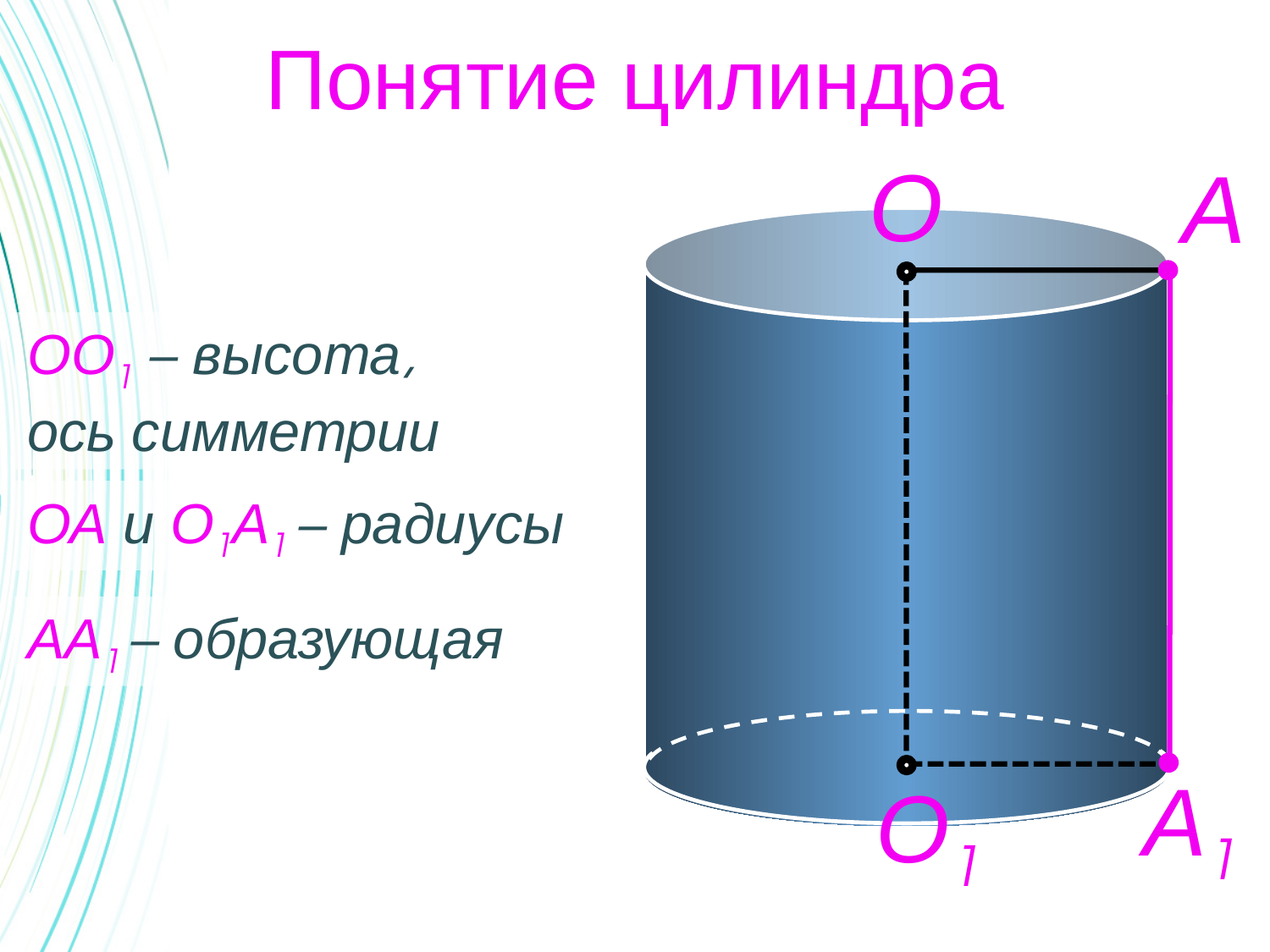

# Понятие цилиндра
О

О1
А

ОО1 – высота,
ось симметрии
ОА и О1А1 – радиусы
АА1 – образующая

А1